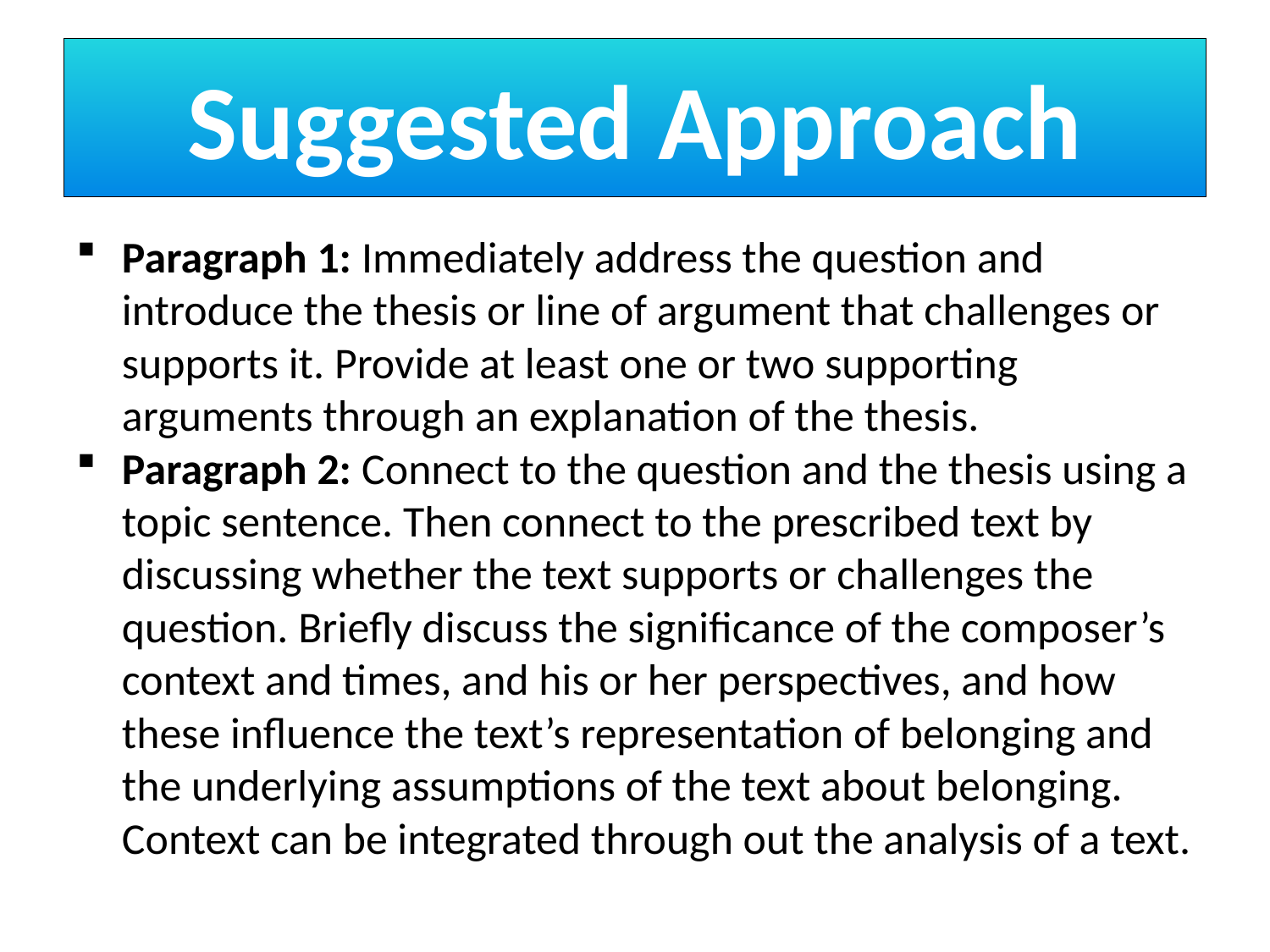

# Suggested Approach
Paragraph 1: Immediately address the question and introduce the thesis or line of argument that challenges or supports it. Provide at least one or two supporting arguments through an explanation of the thesis.
Paragraph 2: Connect to the question and the thesis using a topic sentence. Then connect to the prescribed text by discussing whether the text supports or challenges the question. Briefly discuss the significance of the composer’s context and times, and his or her perspectives, and how these influence the text’s representation of belonging and the underlying assumptions of the text about belonging. Context can be integrated through out the analysis of a text.